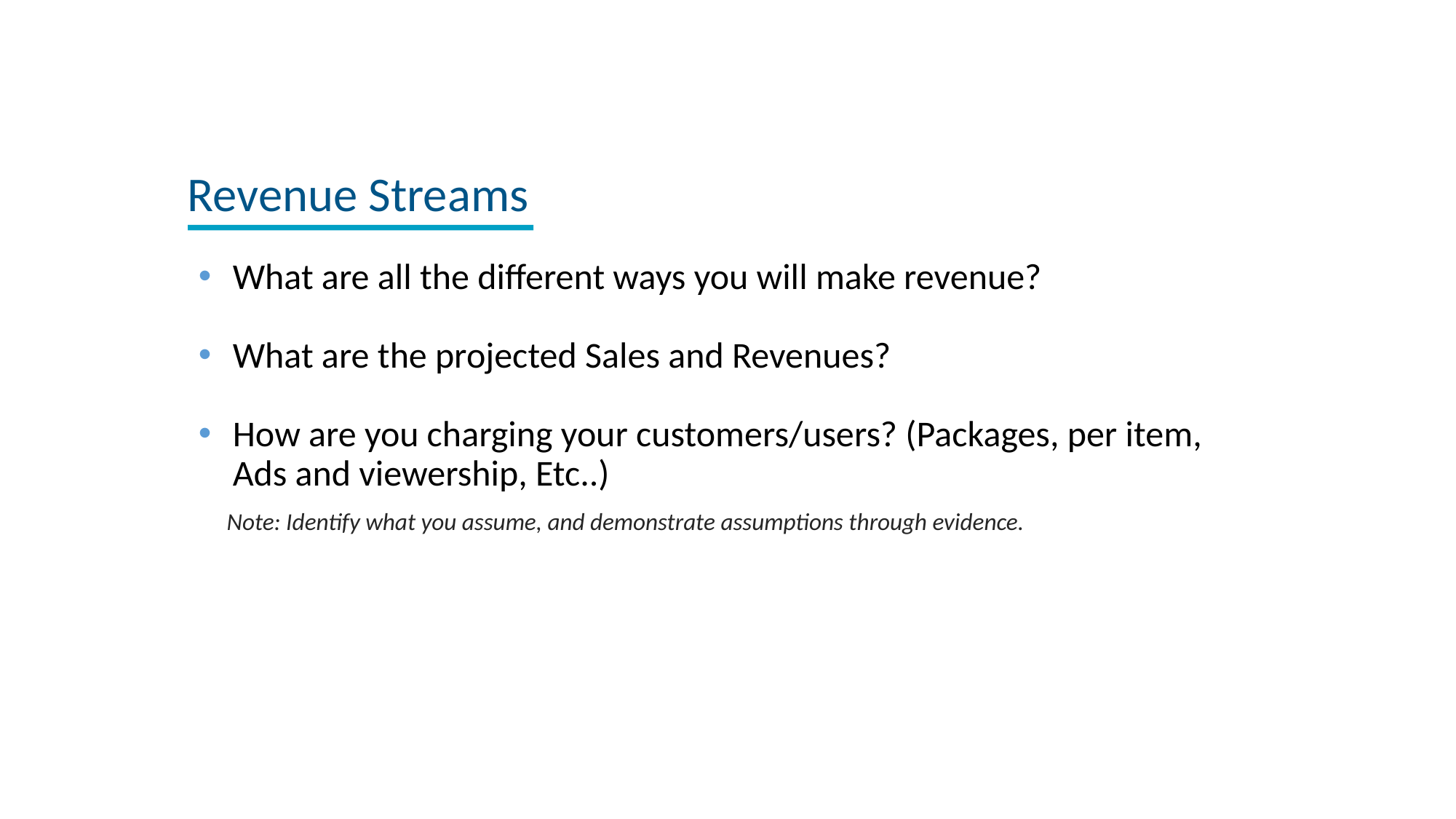

Revenue Streams

What are all the different ways you will make revenue?

What are the projected Sales and Revenues?

How are you charging your customers/users? (Packages, per item, Ads and viewership, Etc..)

Note: Identify what you assume, and demonstrate assumptions through evidence.